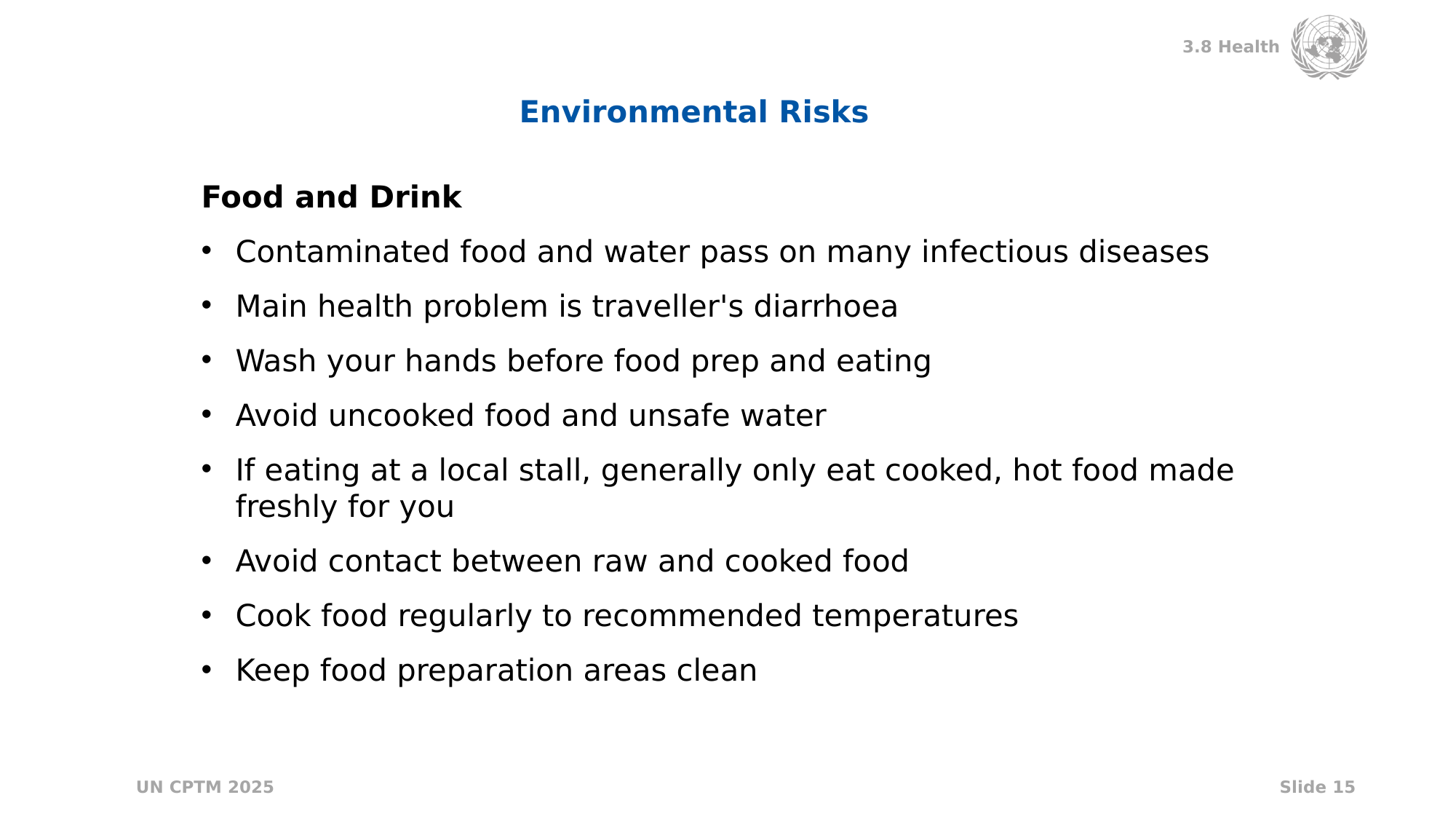

Environmental Risks
Food and Drink
Contaminated food and water pass on many infectious diseases
Main health problem is traveller's diarrhoea
Wash your hands before food prep and eating
Avoid uncooked food and unsafe water
If eating at a local stall, generally only eat cooked, hot food made freshly for you
Avoid contact between raw and cooked food
Cook food regularly to recommended temperatures
Keep food preparation areas clean